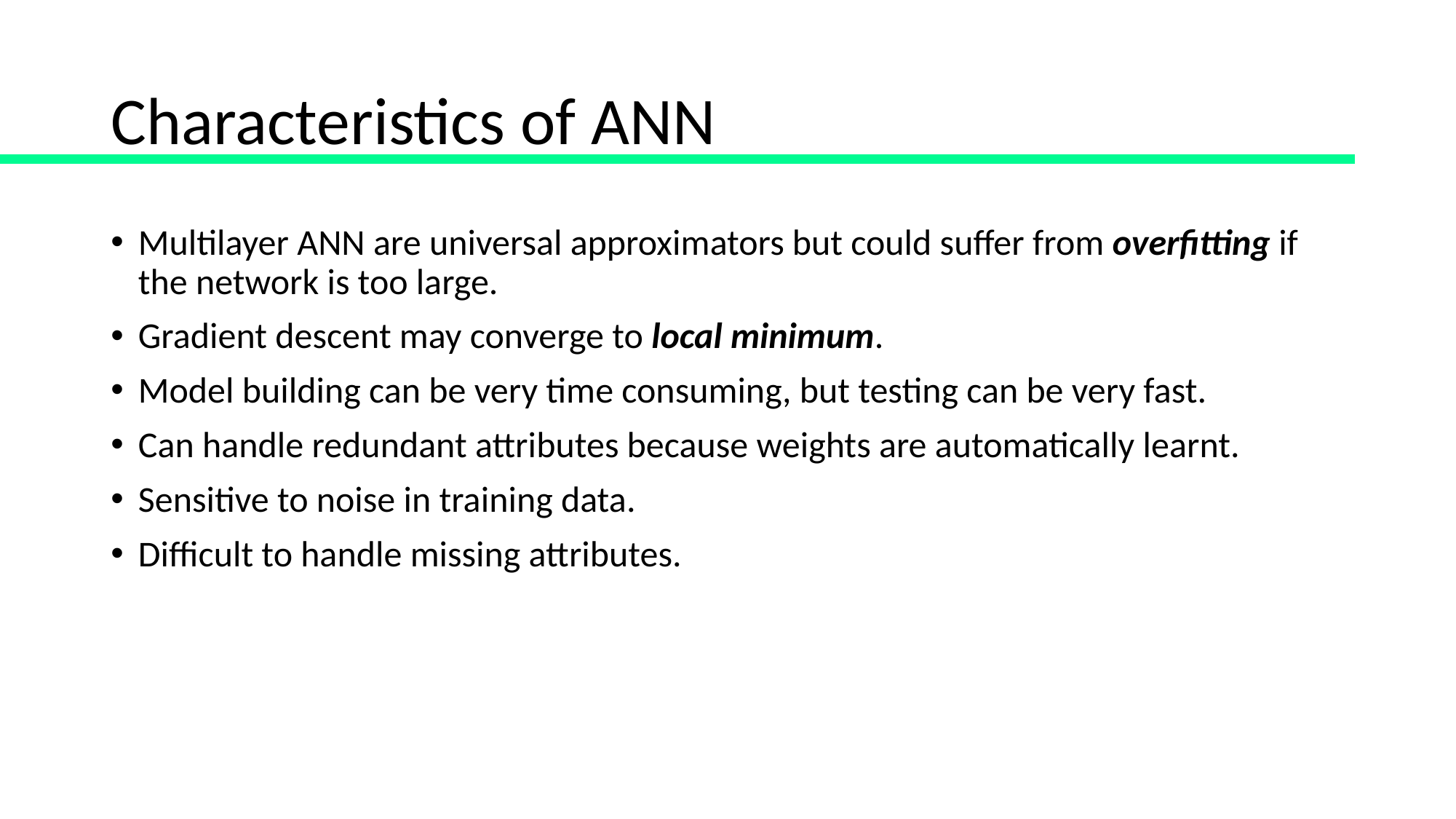

# Characteristics of ANN
Multilayer ANN are universal approximators but could suffer from overfitting if the network is too large.
Gradient descent may converge to local minimum.
Model building can be very time consuming, but testing can be very fast.
Can handle redundant attributes because weights are automatically learnt.
Sensitive to noise in training data.
Difficult to handle missing attributes.